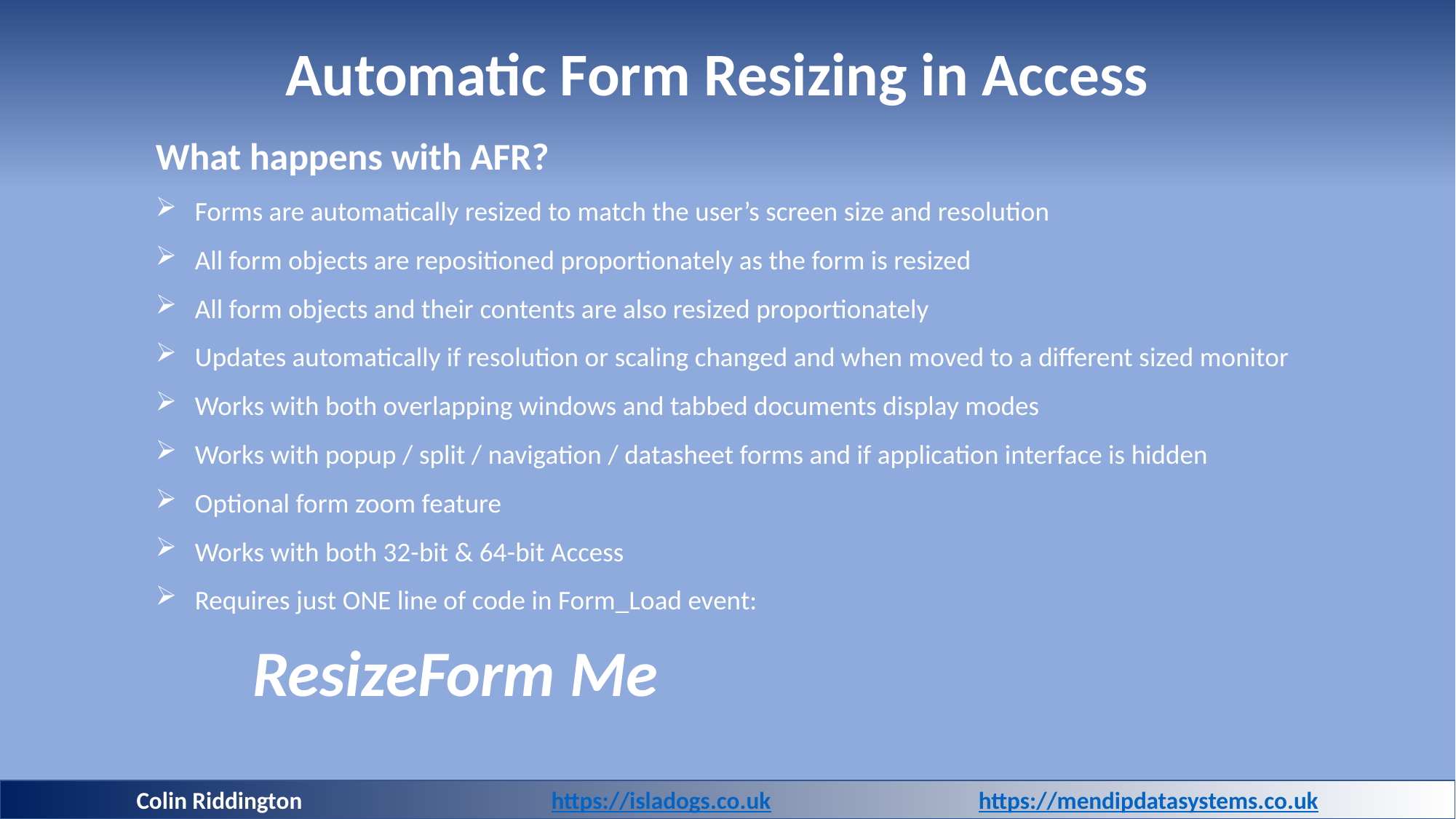

# Automatic Form Resizing in Access
What happens with AFR?
Forms are automatically resized to match the user’s screen size and resolution
All form objects are repositioned proportionately as the form is resized
All form objects and their contents are also resized proportionately
Updates automatically if resolution or scaling changed and when moved to a different sized monitor
Works with both overlapping windows and tabbed documents display modes
Works with popup / split / navigation / datasheet forms and if application interface is hidden
Optional form zoom feature
Works with both 32-bit & 64-bit Access
Requires just ONE line of code in Form_Load event:
	ResizeForm Me

Colin Riddington		                https://isladogs.co.uk                                      https://mendipdatasystems.co.uk